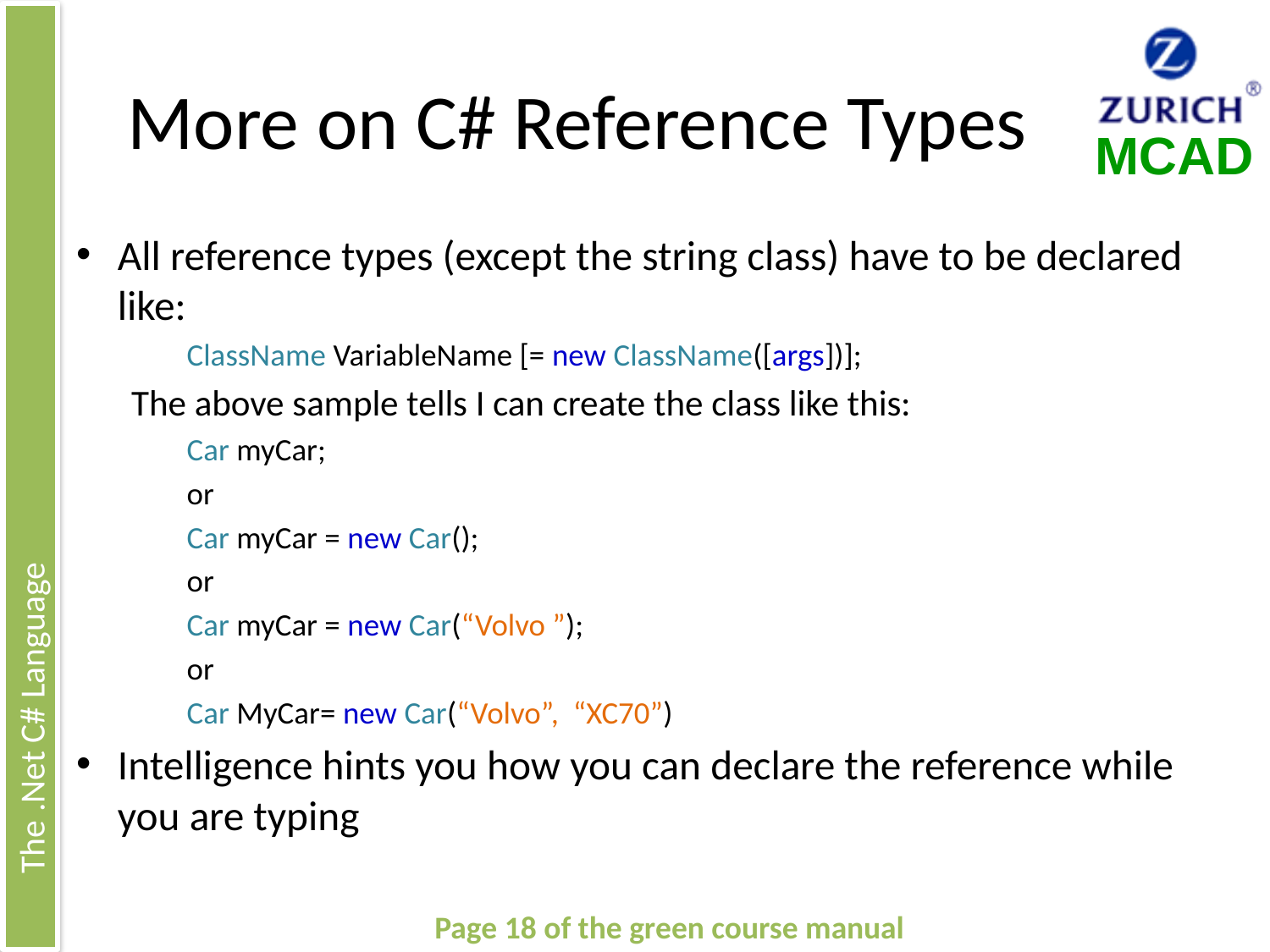

# More on C# Reference Types
All reference types (except the string class) have to be declared like:
ClassName VariableName [= new ClassName([args])];
The above sample tells I can create the class like this:
Car myCar;
or
Car myCar = new Car();
or
Car myCar = new Car(“Volvo ”);
or
Car MyCar= new Car(“Volvo”,  “XC70”)
Intelligence hints you how you can declare the reference while you are typing
Page 18 of the green course manual